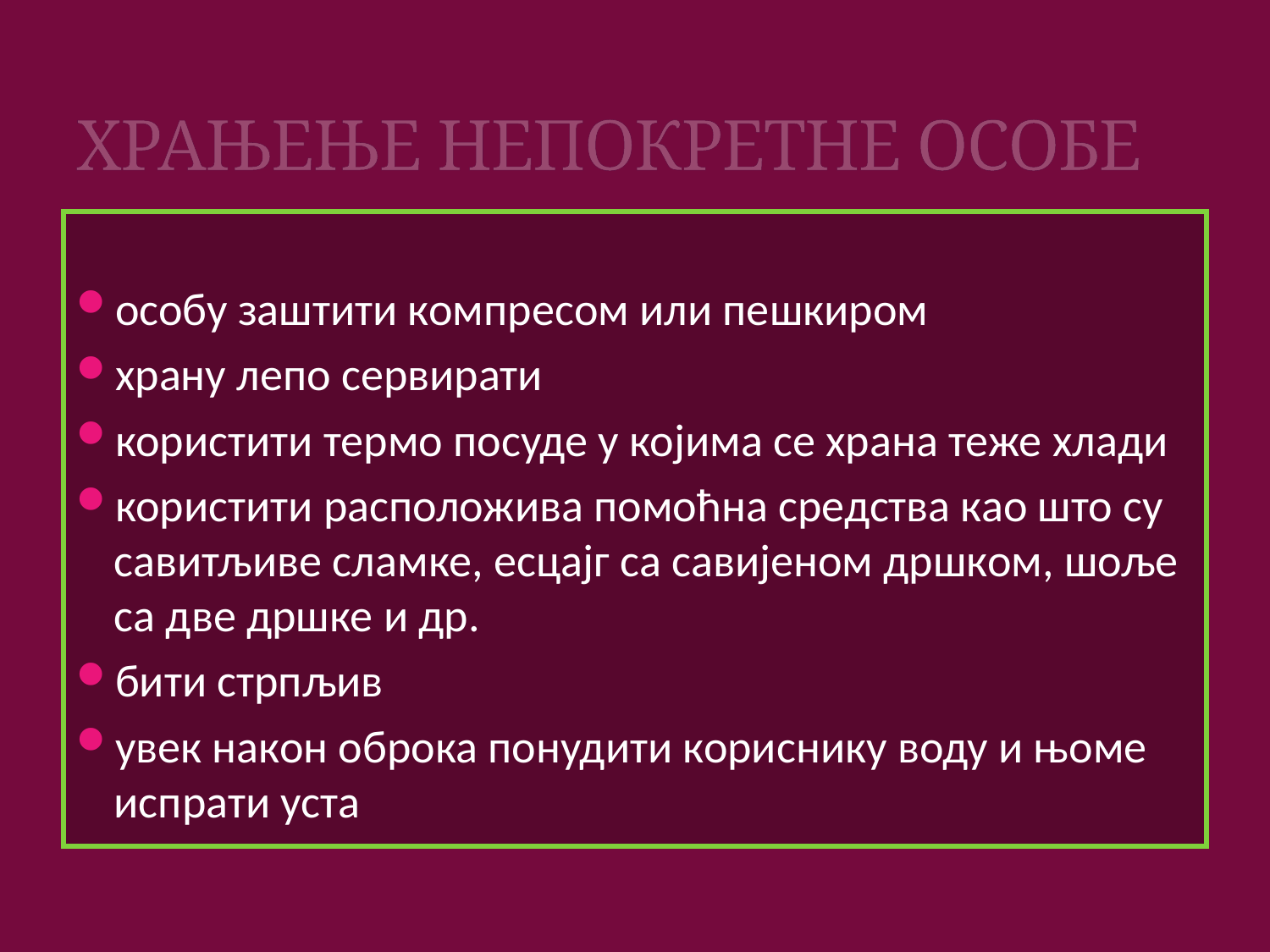

# ХРАЊЕЊЕ НЕПОКРЕТНЕ ОСОБЕ

особу заштити компресом или пешкиром
храну лепо сервирати
користити термо посуде у којима се храна теже хлади
користити расположива помоћна средства као што су савитљиве сламке, есцајг са савијеном дршком, шоље са две дршке и др.
бити стрпљив
увек након оброка понудити кориснику воду и њоме испрати уста